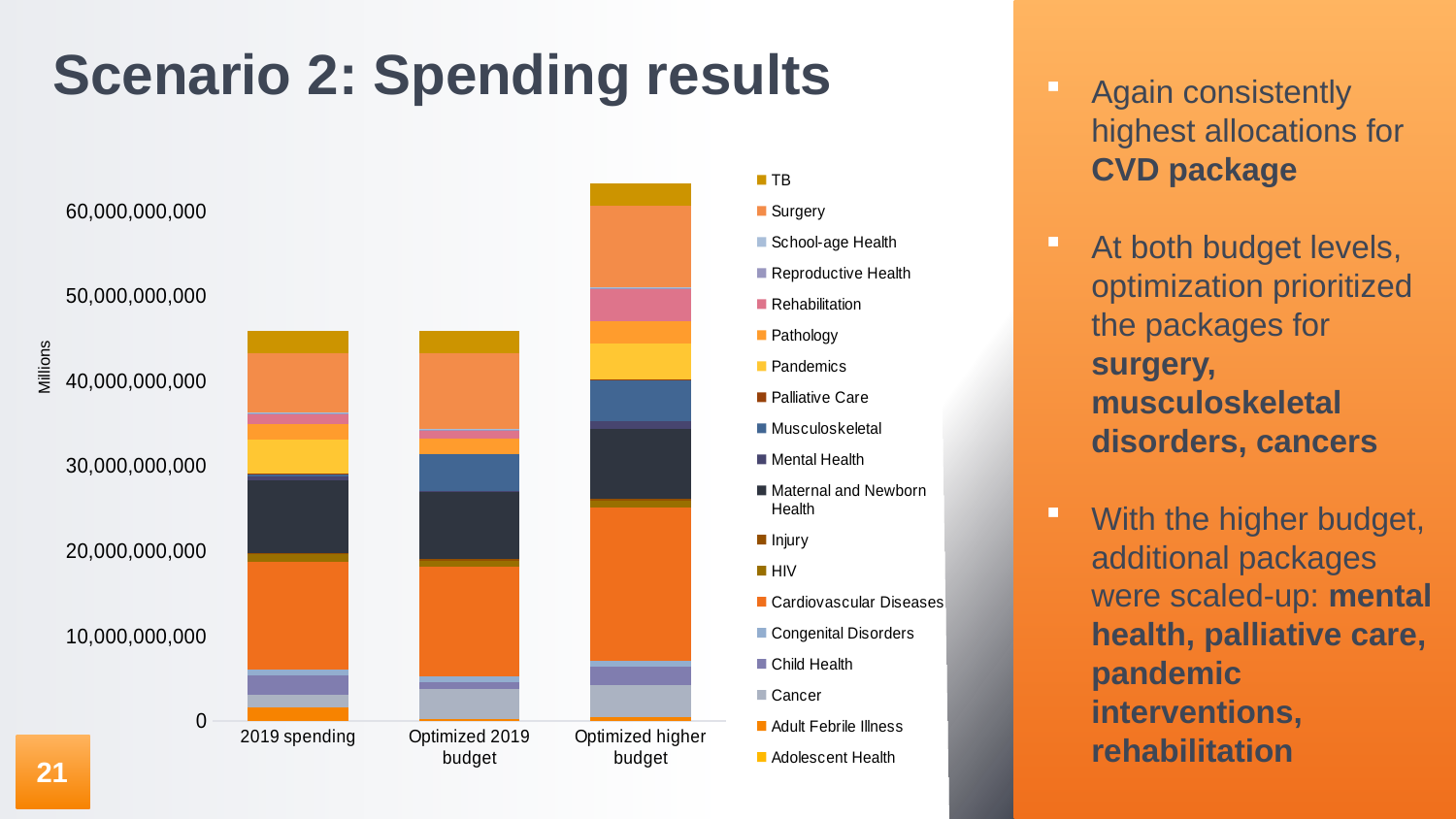

# Scenario 2: Spending results
Again consistently highest allocations for CVD package

At both budget levels, optimization prioritized the packages for surgery, musculoskeletal disorders, cancers

With the higher budget, additional packages were scaled-up: mental health, palliative care, pandemic interventions, rehabilitation

### Chart

| Category | Adolescent Health | Adult Febrile Illness | Cancer | Child Health | Congenital Disorders | Cardiovascular Diseases | HIV | Injury | Maternal and Newborn Health | Mental Health | Musculoskeletal | Palliative Care | Pandemics | Pathology | Rehabilitation | Reproductive Health | School-age Health | Surgery | TB |
|---|---|---|---|---|---|---|---|---|---|---|---|---|---|---|---|---|---|---|---|
| 2019 spending | 0.0 | 1621509525.5440269 | 1404700550.2934895 | 2301608907.263225 | 643181100.5879962 | 12680248793.91291 | 935071430.7375869 | 143199342.49414337 | 8581023934.22764 | 490134063.0969177 | 236526952.88122666 | 8929721.404114936 | 4032111075.0241957 | 1827255057.2906373 | 1190748626.5541322 | 152325645.4862737 | 83559801.47536168 | 6969359218.724305 | 2569772697.961265 |
| Optimized 2019 budget | 0.0 | 194589759.4388438 | 3574544647.06536 | 816656073.1361825 | 605081706.8151397 | 12983195467.94408 | 669523013.7179949 | 160822184.06142172 | 7899053885.987793 | 118312781.79919924 | 4336491965.707238 | 0.0 | 0.0 | 1827255057.2906373 | 981085724.1530644 | 172156488.99400377 | 50278746.93112491 | 8842350744.093214 | 2639868170.15534 |
| Optimized higher budget | 0.0 | 415907801.00403166 | 3783377661.6160192 | 2216612452.868624 | 605081706.8151397 | 18094448434.32873 | 785063464.098991 | 160822184.06142172 | 8280198387.177467 | 971213986.4363396 | 4857897450.534808 | 33368442.330572214 | 4240948402.9441376 | 2519784724.0037894 | 3804568660.3859434 | 172156488.99400377 | 50278746.93112491 | 9624879079.317297 | 2639868170.15534 |
Millions
21